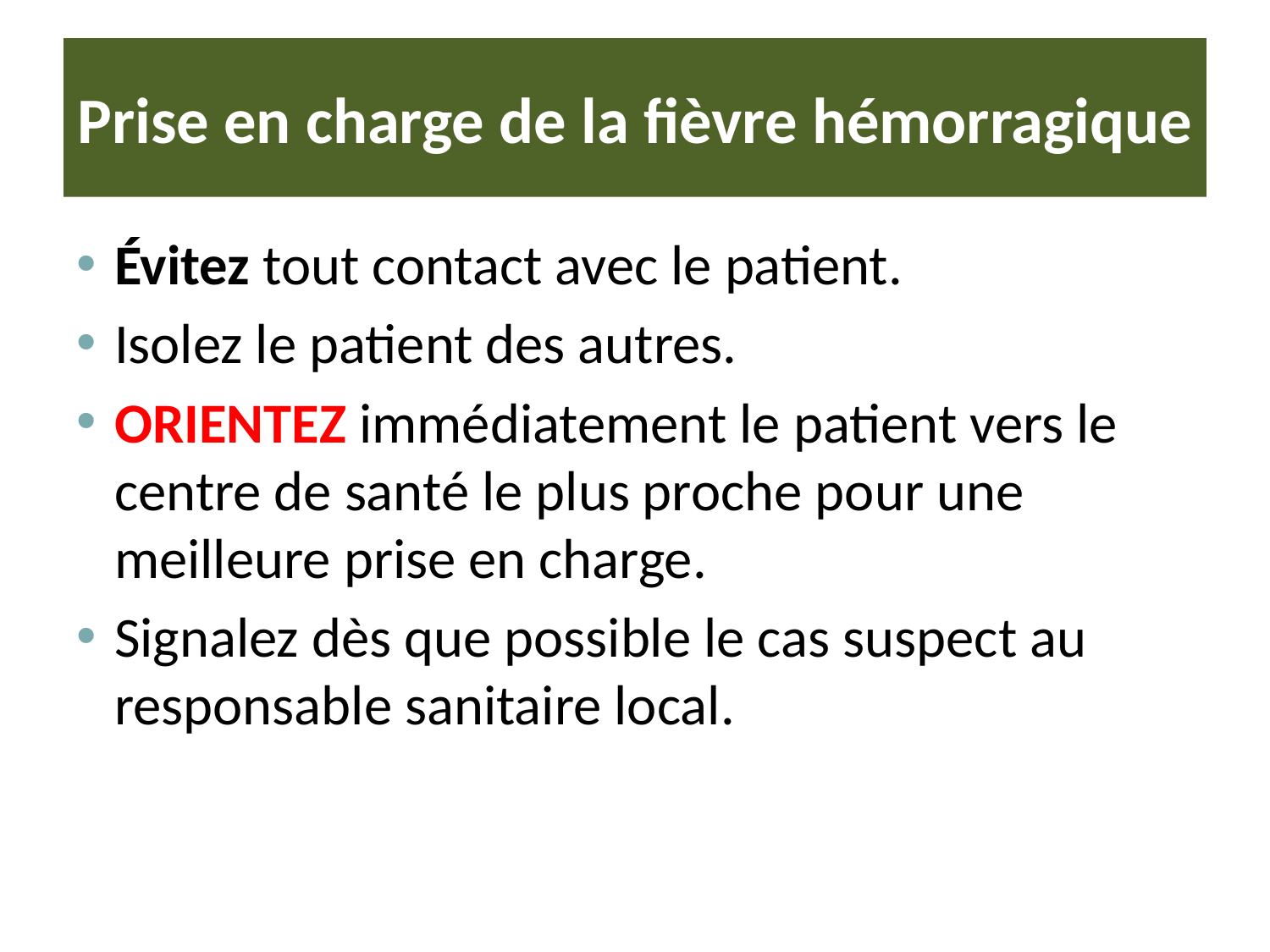

# Prise en charge de la fièvre hémorragique
Évitez tout contact avec le patient.
Isolez le patient des autres.
ORIENTEZ immédiatement le patient vers le centre de santé le plus proche pour une meilleure prise en charge.
Signalez dès que possible le cas suspect au responsable sanitaire local.